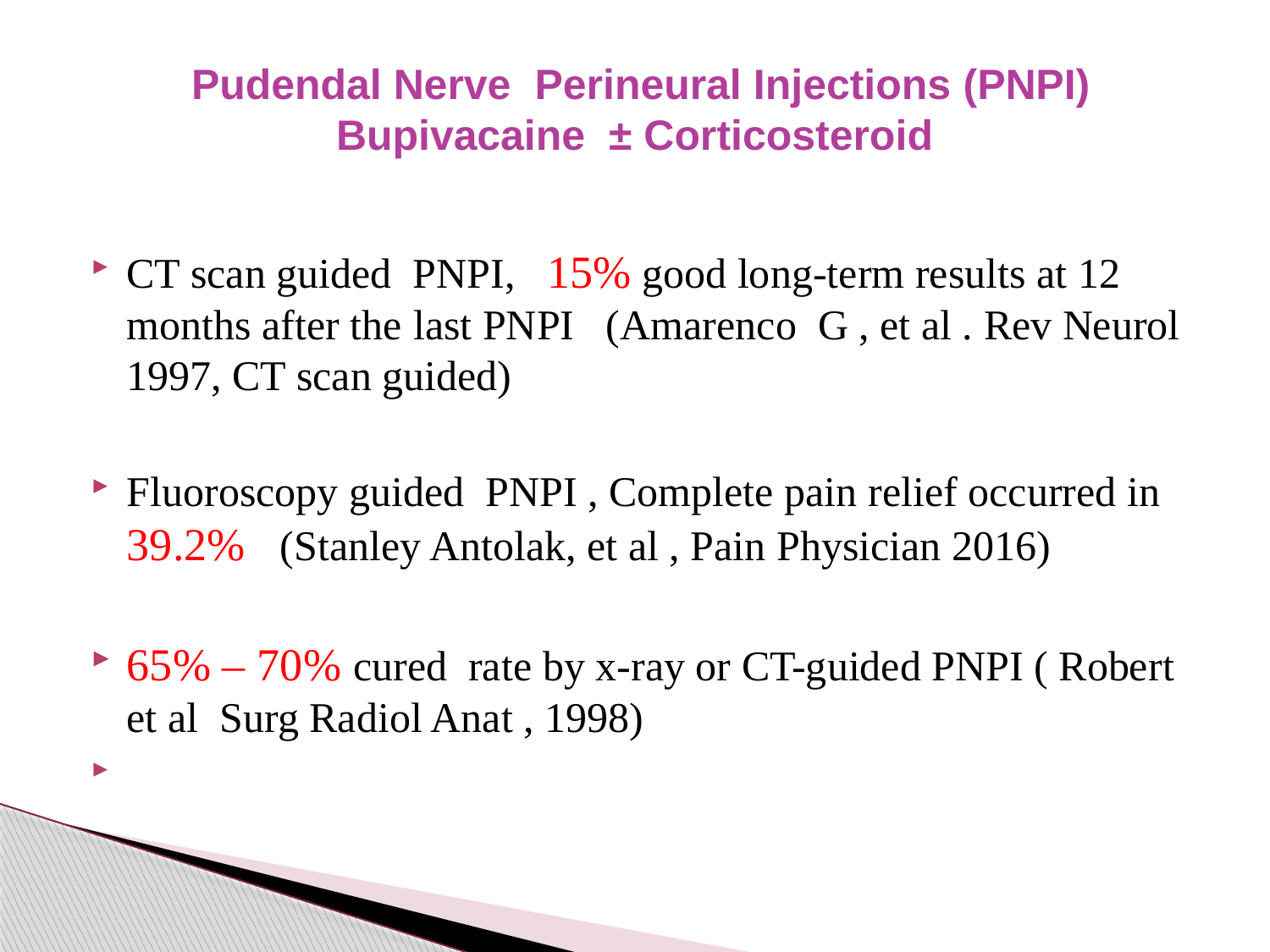

# Pudendal Nerve  Perineural Injections (PNPI) Bupivacaine  ± Corticosteroid

CT scan guided  PNPI,   15% good long-term results at 12 months after the last PNPI   (Amarenco  G , et al . Rev Neurol  1997, CT scan guided)

Fluoroscopy guided  PNPI , Complete pain relief occurred in 39.2%   (Stanley Antolak, et al , Pain Physician 2016)

65% – 70% cured  rate by x-ray or CT-guided PNPI ( Robert et al  Surg Radiol Anat , 1998)